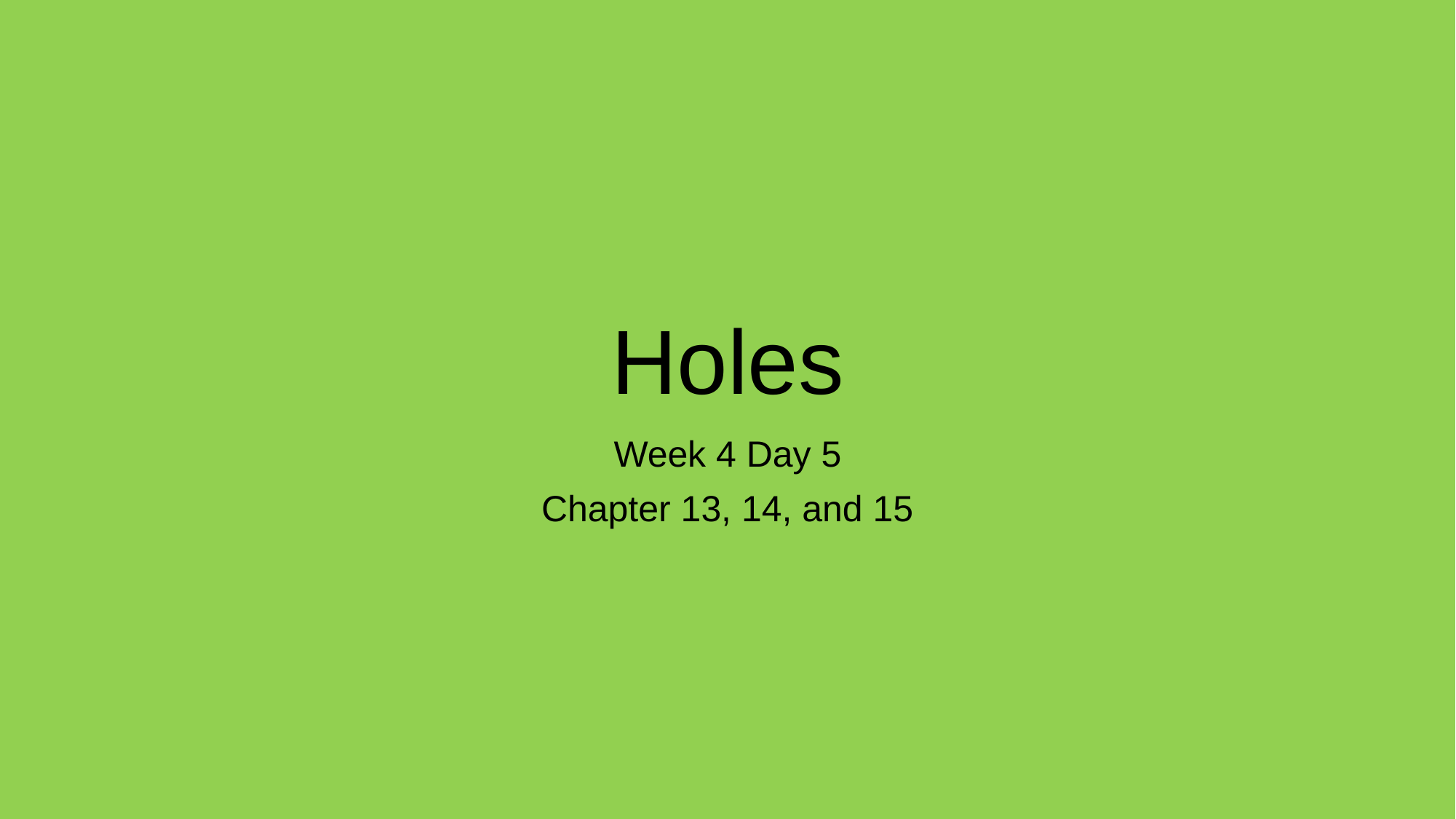

# Holes
Week 4 Day 5
Chapter 13, 14, and 15